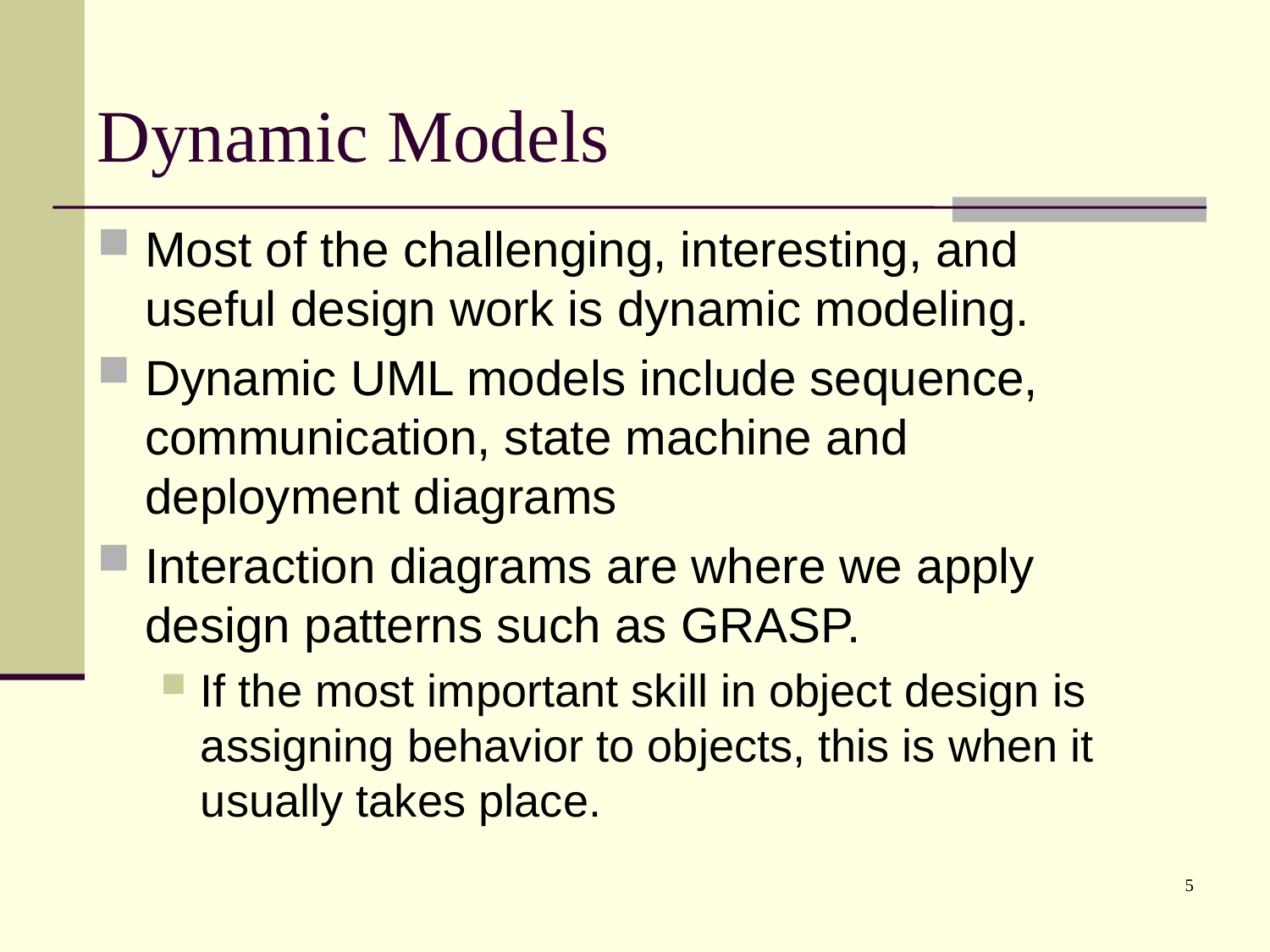

# Dynamic Models
Most of the challenging, interesting, and useful design work is dynamic modeling.
Dynamic UML models include sequence, communication, state machine and deployment diagrams
Interaction diagrams are where we apply design patterns such as GRASP.
If the most important skill in object design is assigning behavior to objects, this is when it usually takes place.
5